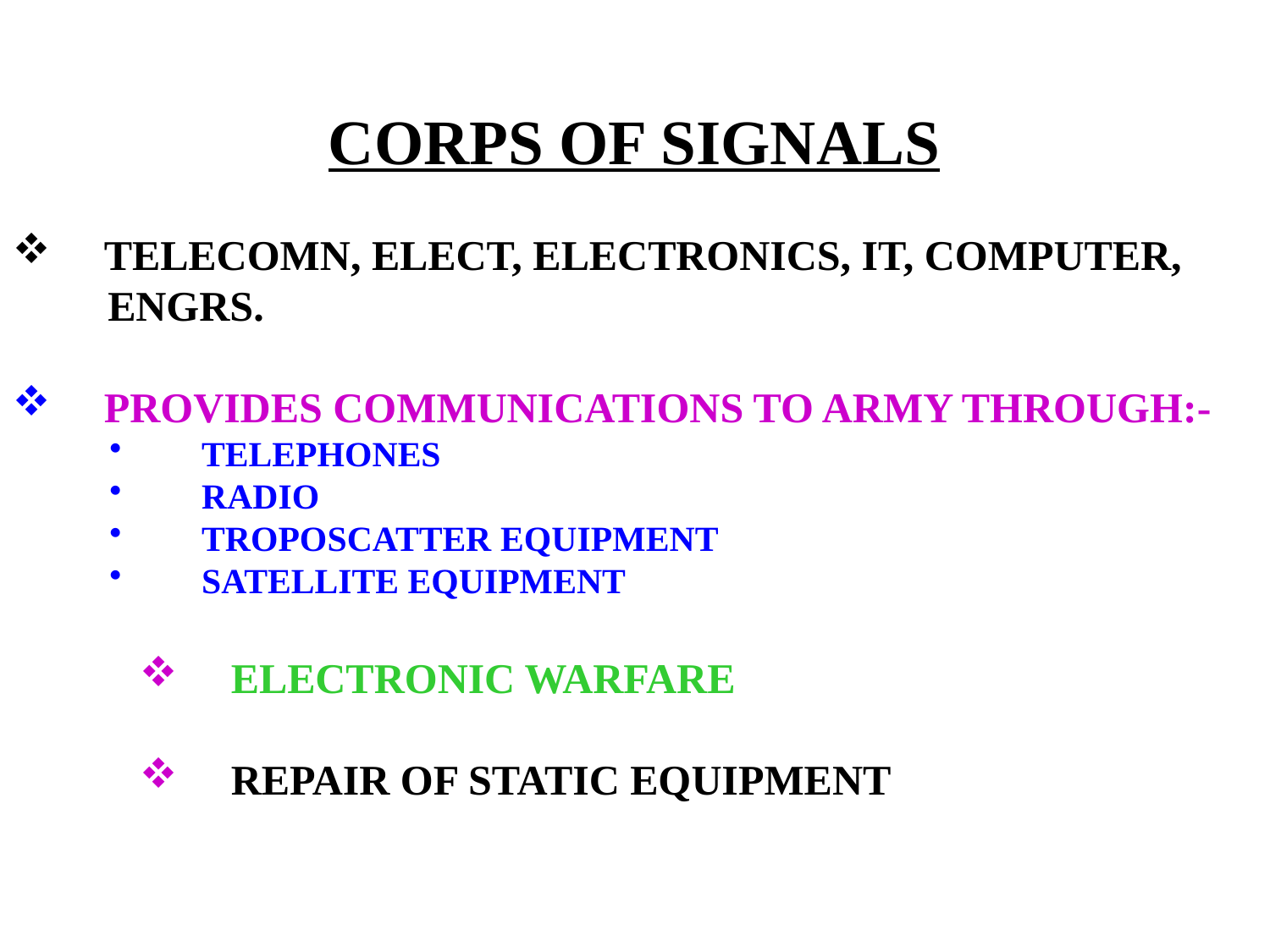

CORPS OF SIGNALS

     TELECOMN, ELECT, ELECTRONICS, IT, COMPUTER,
         ENGRS.

     PROVIDES COMMUNICATIONS TO ARMY THROUGH:-
       TELEPHONES
       RADIO
       TROPOSCATTER EQUIPMENT
       SATELLITE EQUIPMENT

     ELECTRONIC WARFARE

     REPAIR OF STATIC EQUIPMENT